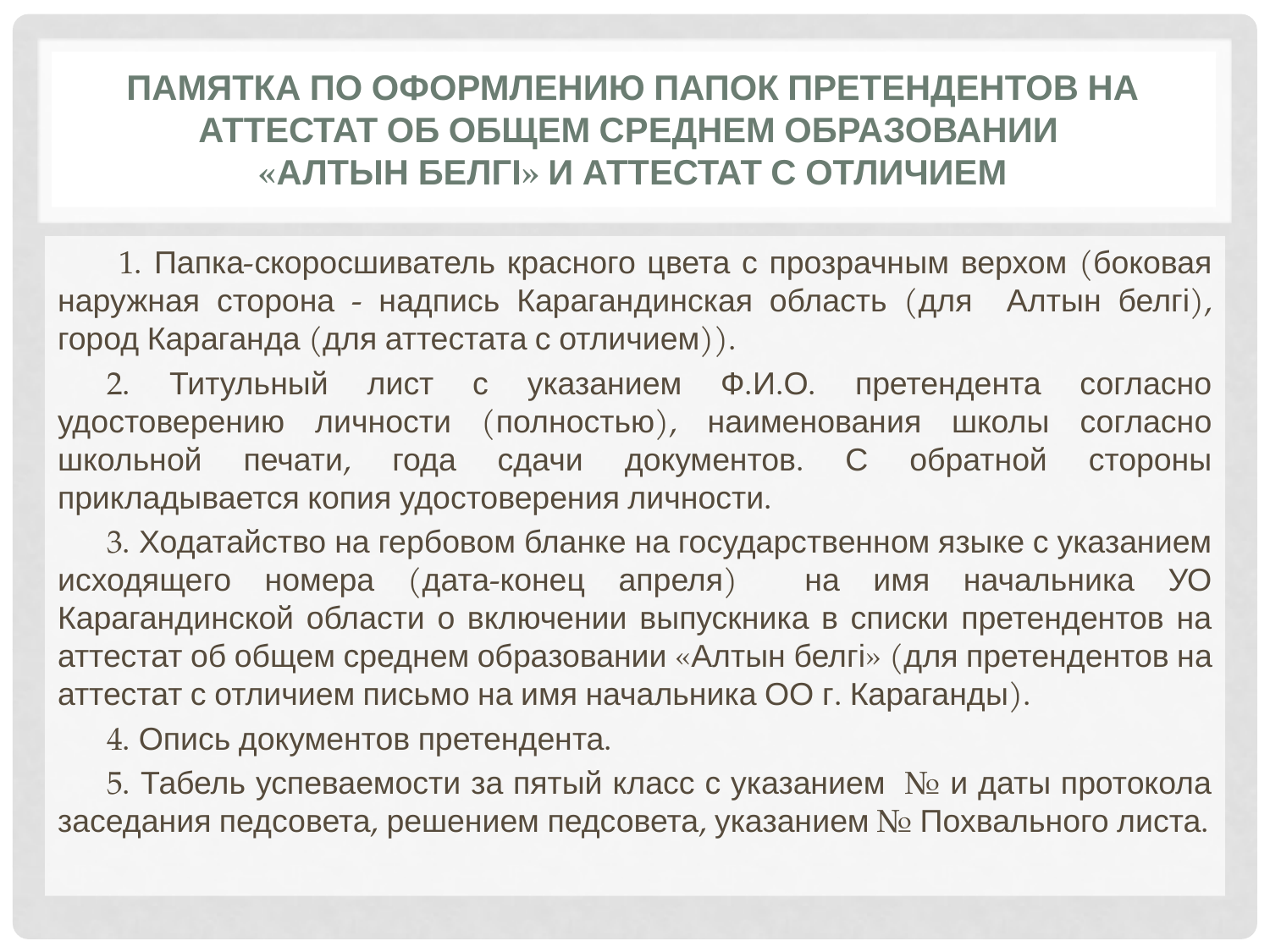

# Памятка по оформлению папок претендентов на аттестат об общем среднем образовании «Алтын белгі» и аттестат с отличием
 1. Папка-скоросшиватель красного цвета с прозрачным верхом (боковая наружная сторона - надпись Карагандинская область (для  Алтын белгі), город Караганда (для аттестата с отличием)).
2. Титульный лист с указанием Ф.И.О. претендента согласно удостоверению личности (полностью), наименования школы согласно школьной печати, года сдачи документов. С обратной стороны прикладывается копия удостоверения личности.
3. Ходатайство на гербовом бланке на государственном языке с указанием исходящего номера (дата-конец апреля)  на имя начальника УО Карагандинской области о включении выпускника в списки претендентов на аттестат об общем среднем образовании «Алтын белгі» (для претендентов на аттестат с отличием письмо на имя начальника ОО г. Караганды).
4. Опись документов претендента.
5. Табель успеваемости за пятый класс с указанием  № и даты протокола заседания педсовета, решением педсовета, указанием № Похвального листа.